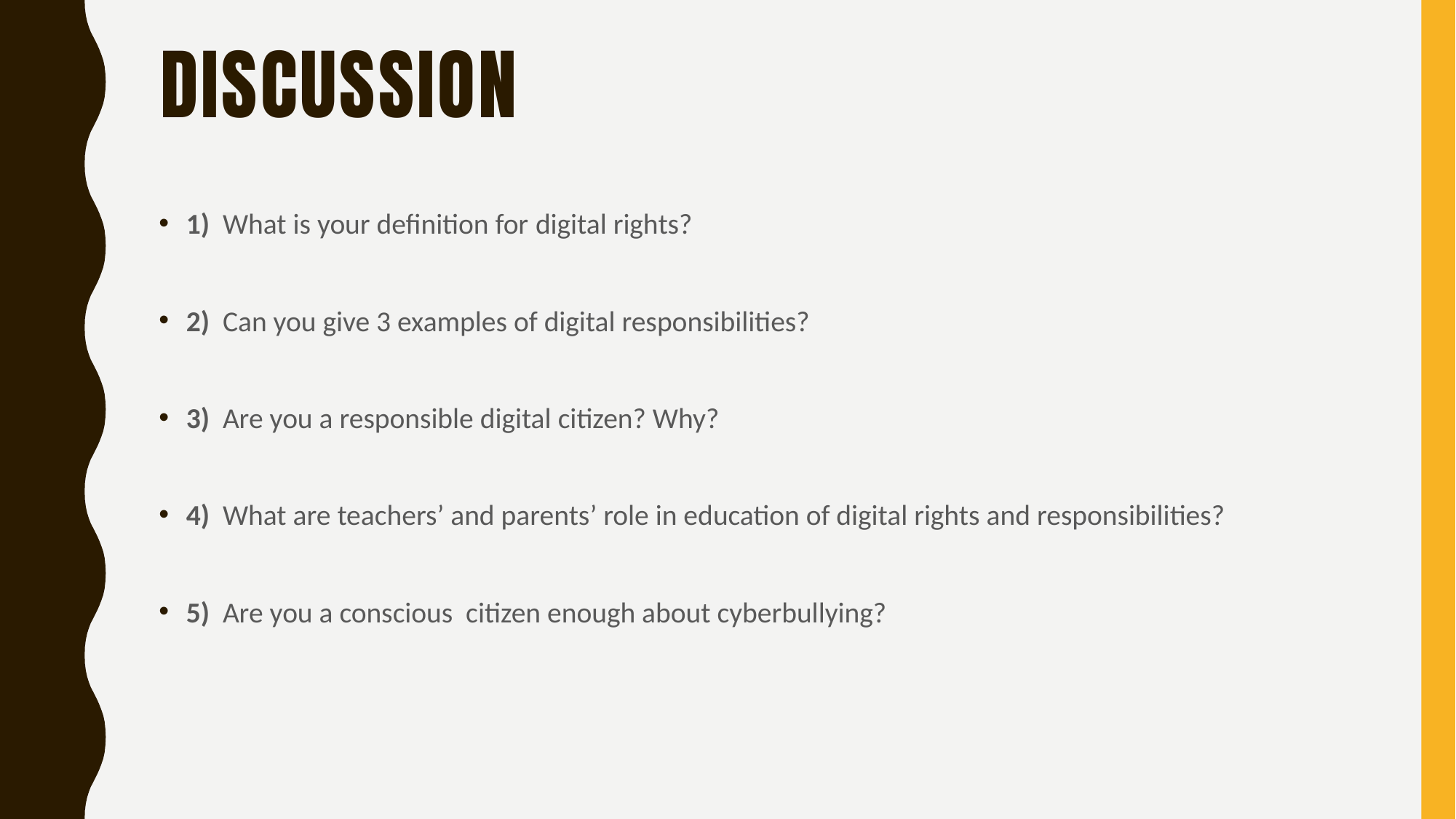

# dIscussIon
1)  What is your definition for digital rights?

2)  Can you give 3 examples of digital responsibilities?

3)  Are you a responsible digital citizen? Why?

4)  What are teachers’ and parents’ role in education of digital rights and responsibilities?

5)  Are you a conscious  citizen enough about cyberbullying?